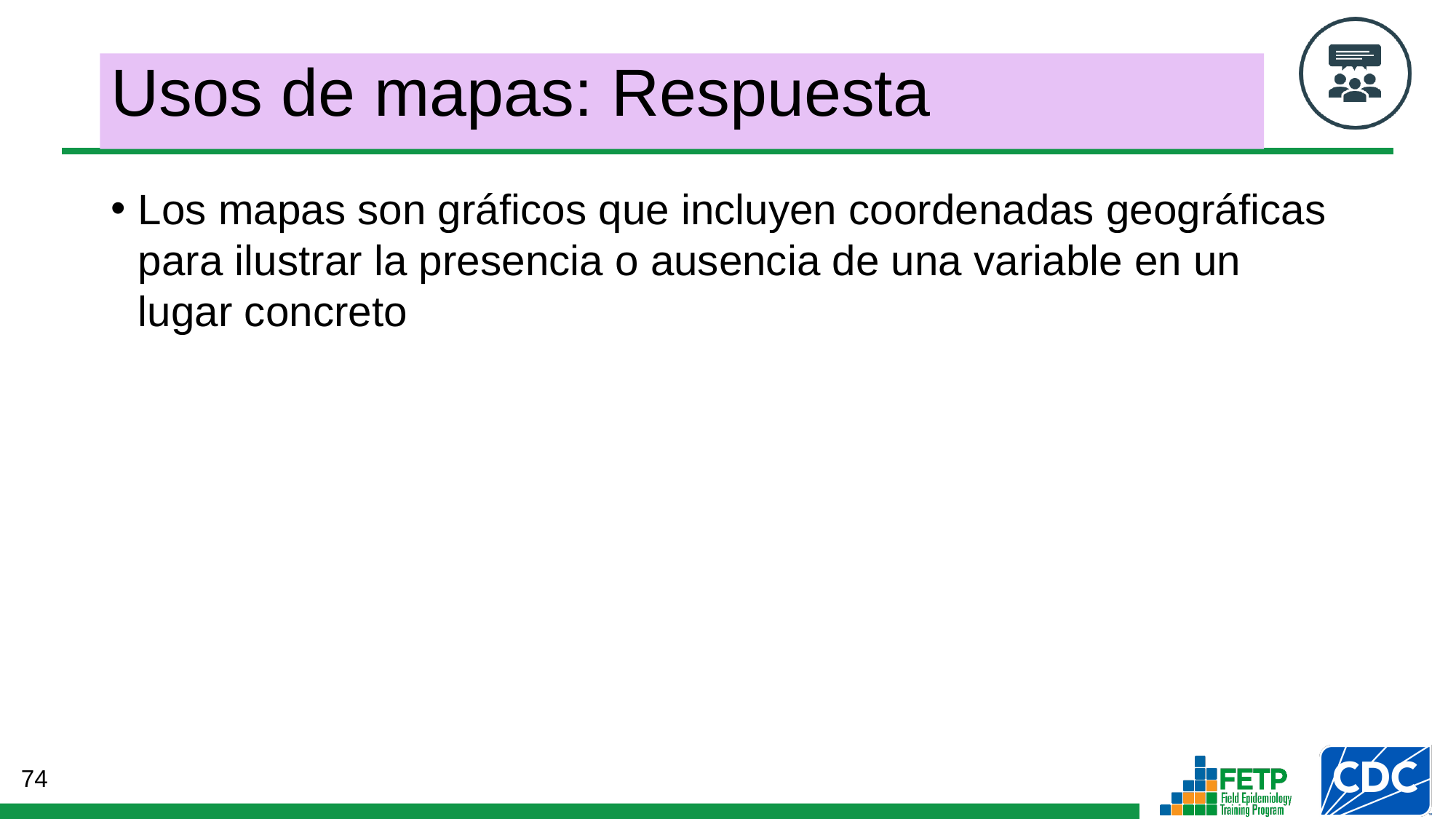

# Usos de mapas: Respuesta
Los mapas son gráficos que incluyen coordenadas geográficas para ilustrar la presencia o ausencia de una variable en un lugar concreto